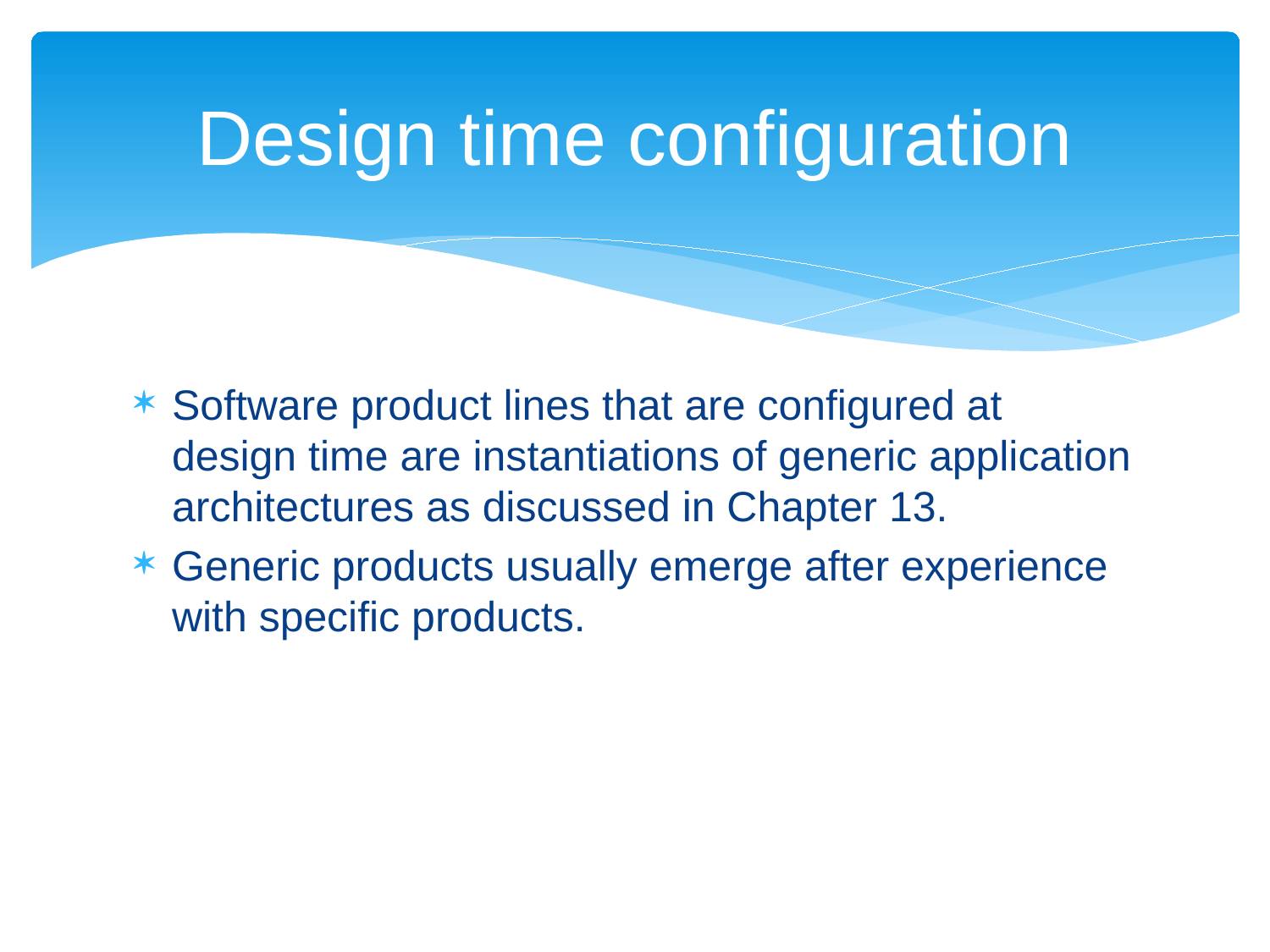

# Design time configuration
Software product lines that are configured at design time are instantiations of generic application architectures as discussed in Chapter 13.
Generic products usually emerge after experience with specific products.